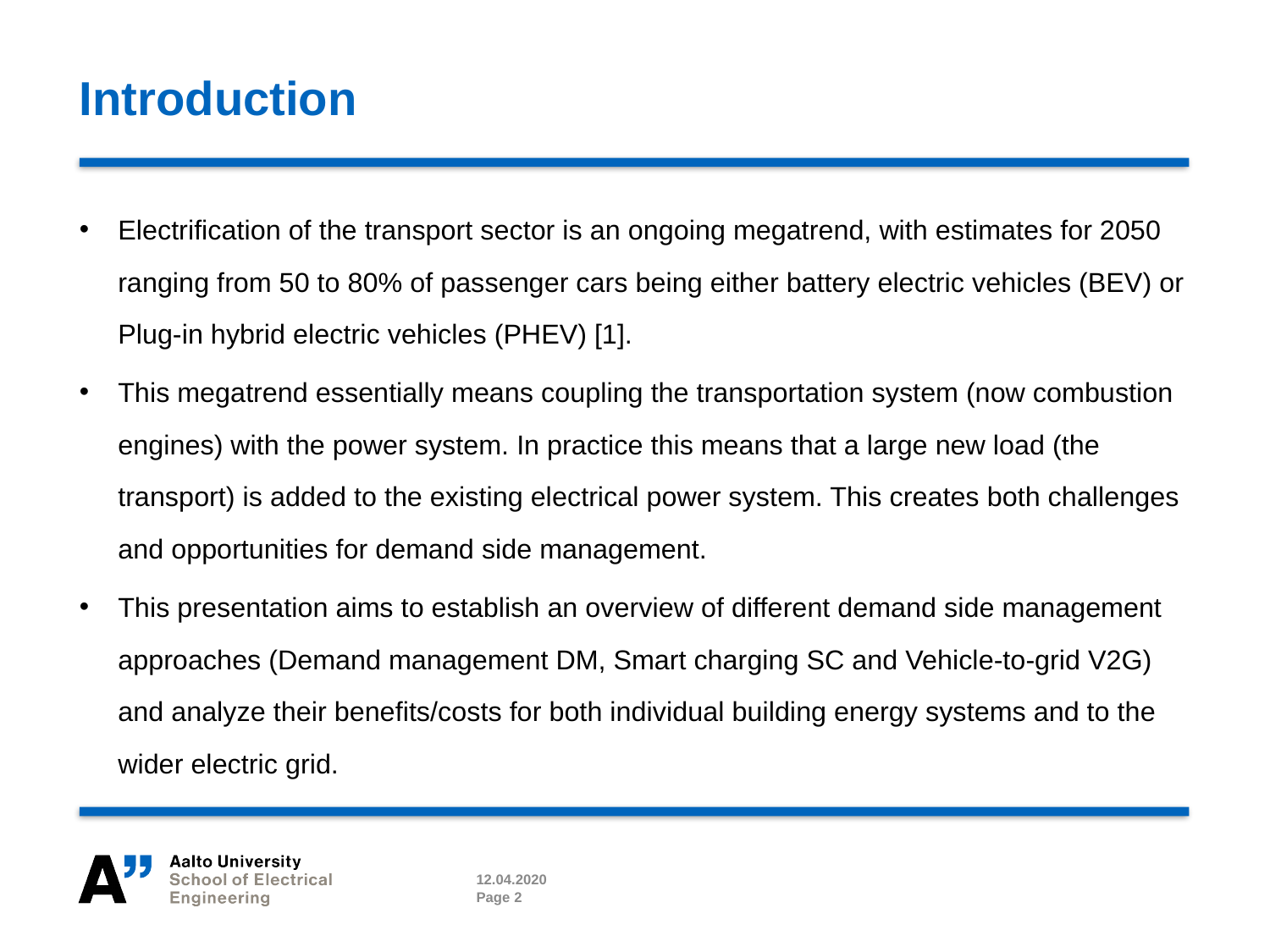

# Introduction
Electrification of the transport sector is an ongoing megatrend, with estimates for 2050 ranging from 50 to 80% of passenger cars being either battery electric vehicles (BEV) or Plug-in hybrid electric vehicles (PHEV) [1].
This megatrend essentially means coupling the transportation system (now combustion engines) with the power system. In practice this means that a large new load (the transport) is added to the existing electrical power system. This creates both challenges and opportunities for demand side management.
This presentation aims to establish an overview of different demand side management approaches (Demand management DM, Smart charging SC and Vehicle-to-grid V2G) and analyze their benefits/costs for both individual building energy systems and to the wider electric grid.

12.04.2020
Page 2